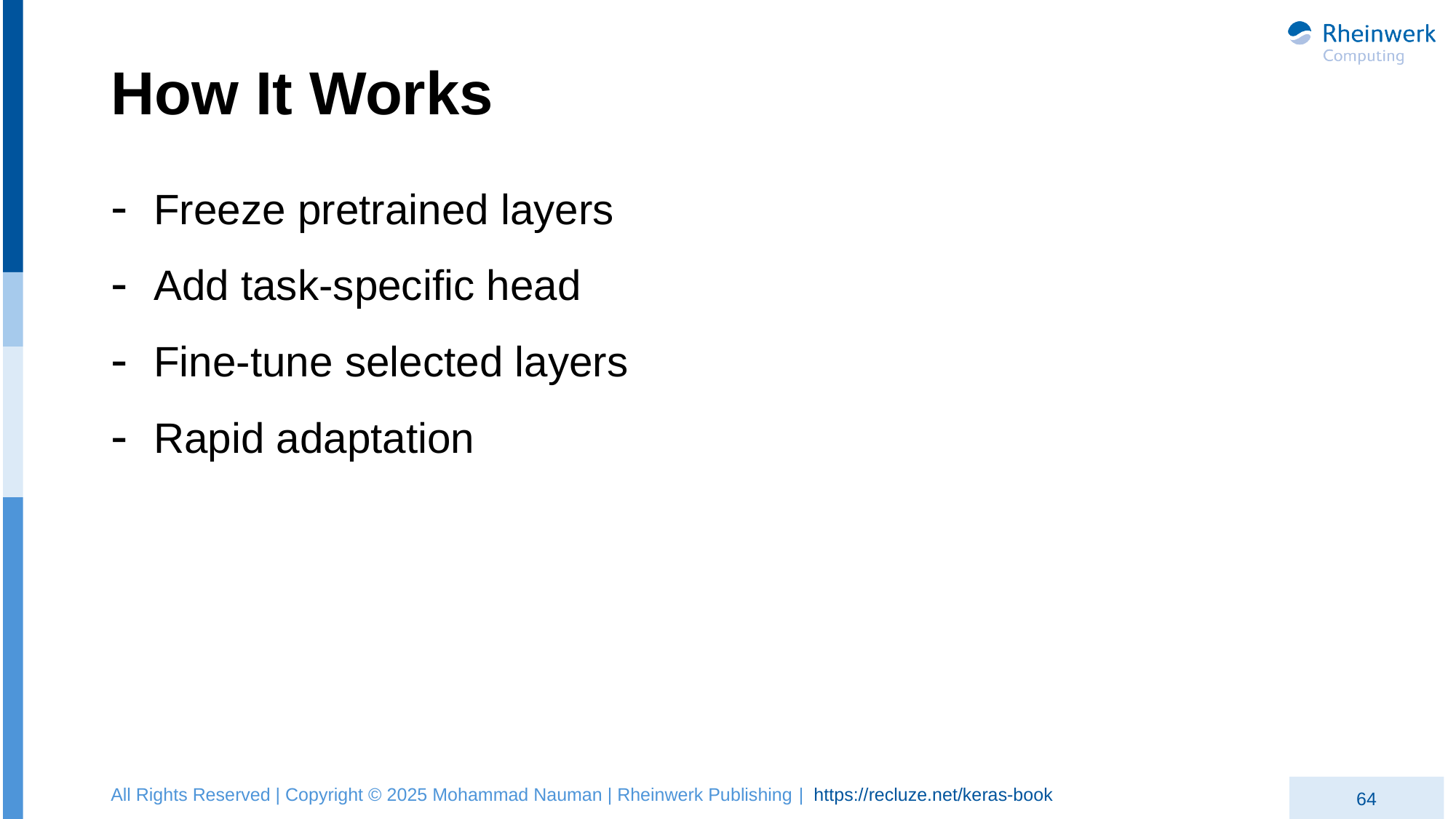

# How It Works
Freeze pretrained layers
Add task-specific head
Fine-tune selected layers
Rapid adaptation